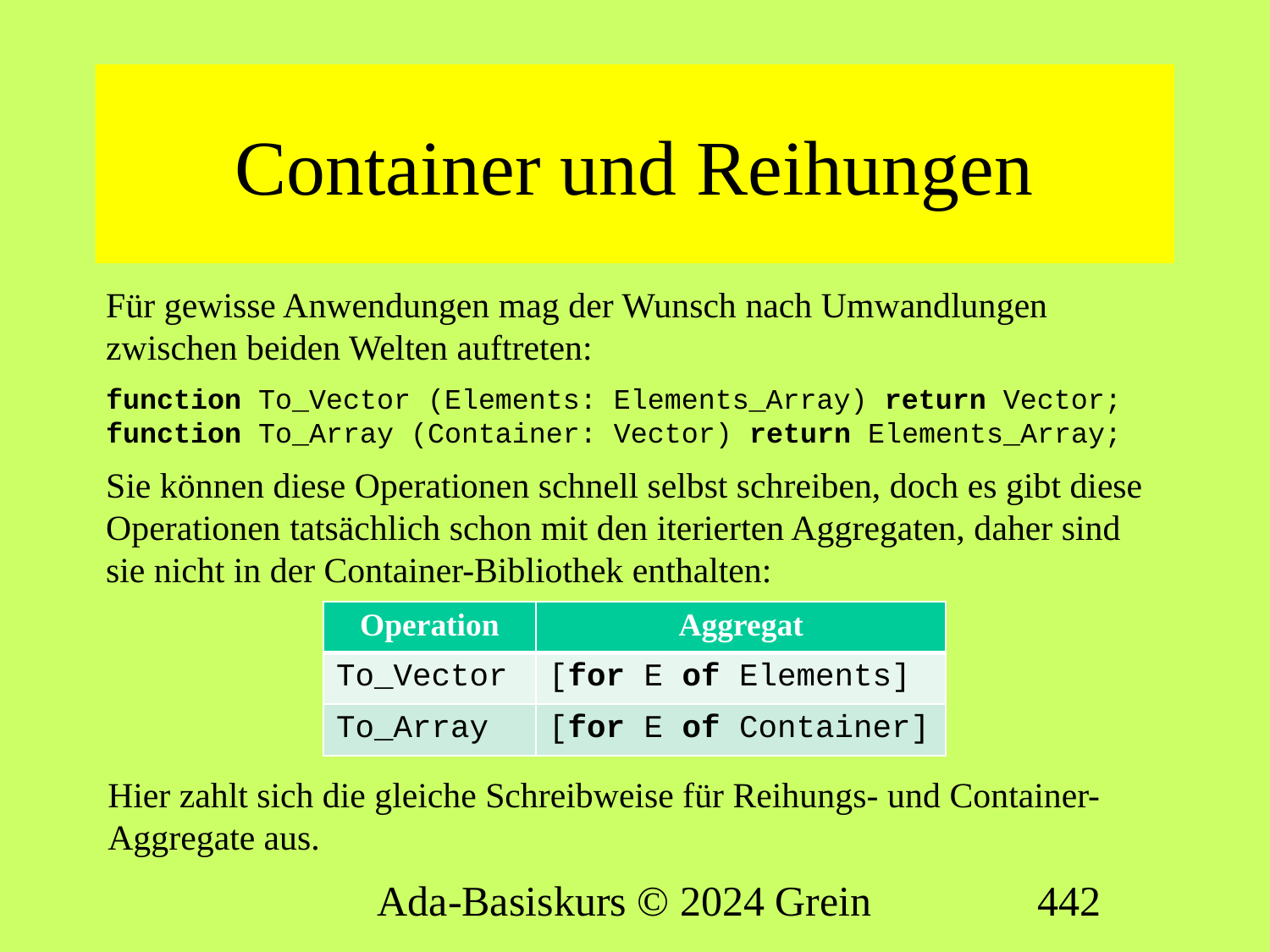

# Container und Reihungen
Für gewisse Anwendungen mag der Wunsch nach Umwandlungen zwischen beiden Welten auftreten:
function To_Vector (Elements: Elements_Array) return Vector;
function To_Array (Container: Vector) return Elements_Array;
Sie können diese Operationen schnell selbst schreiben, doch es gibt diese Operationen tatsächlich schon mit den iterierten Aggregaten, daher sind sie nicht in der Container-Bibliothek enthalten:

| Operation | Aggregat |
| --- | --- |
| To\_Vector | [for E of Elements] |
| To\_Array | [for E of Container] |
Hier zahlt sich die gleiche Schreibweise für Reihungs- und Container-Aggregate aus.
Ada-Basiskurs © 2024 Grein
442